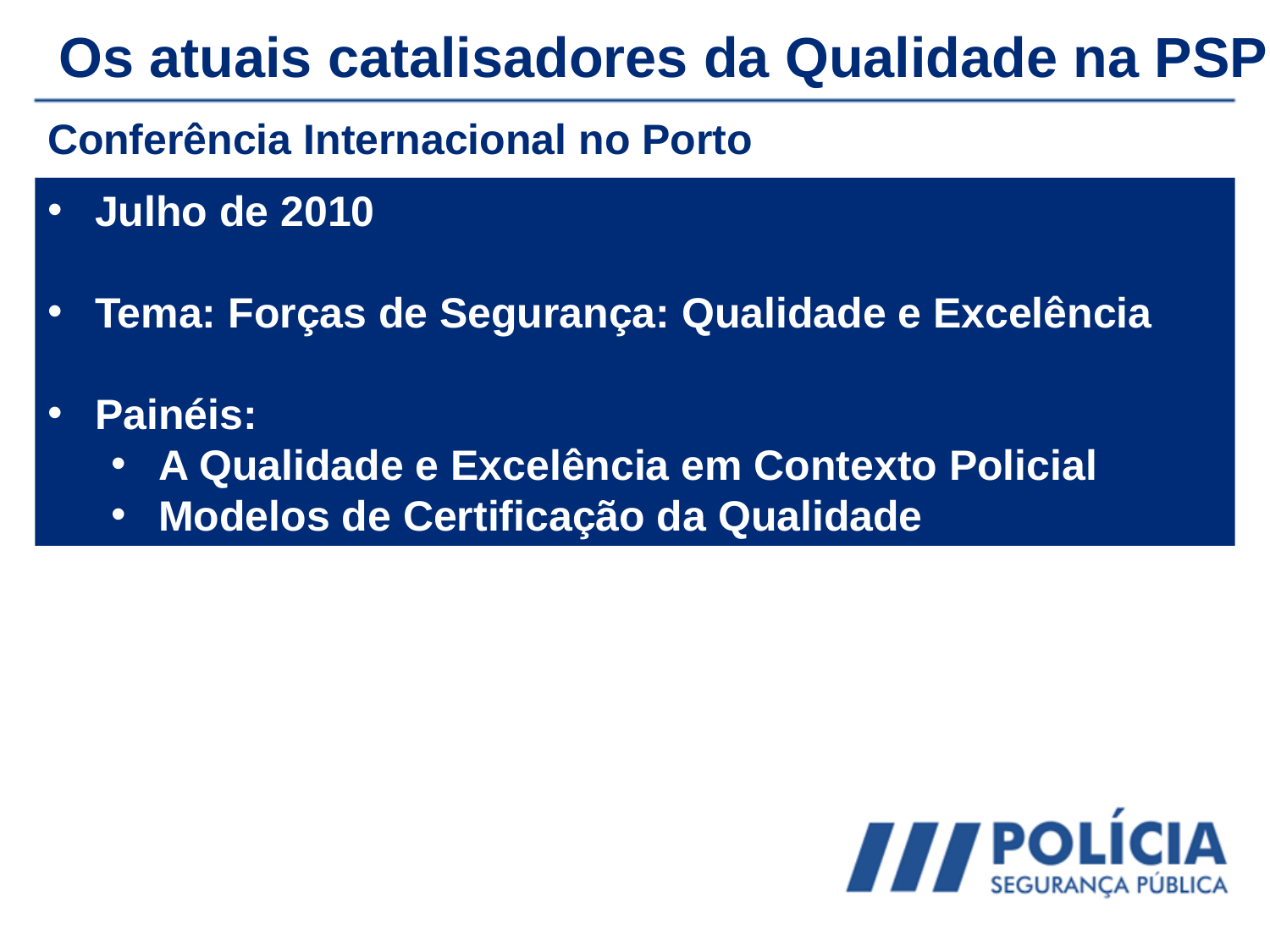

Os atuais catalisadores da Qualidade na PSP
Conferência Internacional no Porto
Julho de 2010

Tema: Forças de Segurança: Qualidade e Excelência

Painéis:
A Qualidade e Excelência em Contexto Policial
Modelos de Certificação da Qualidade